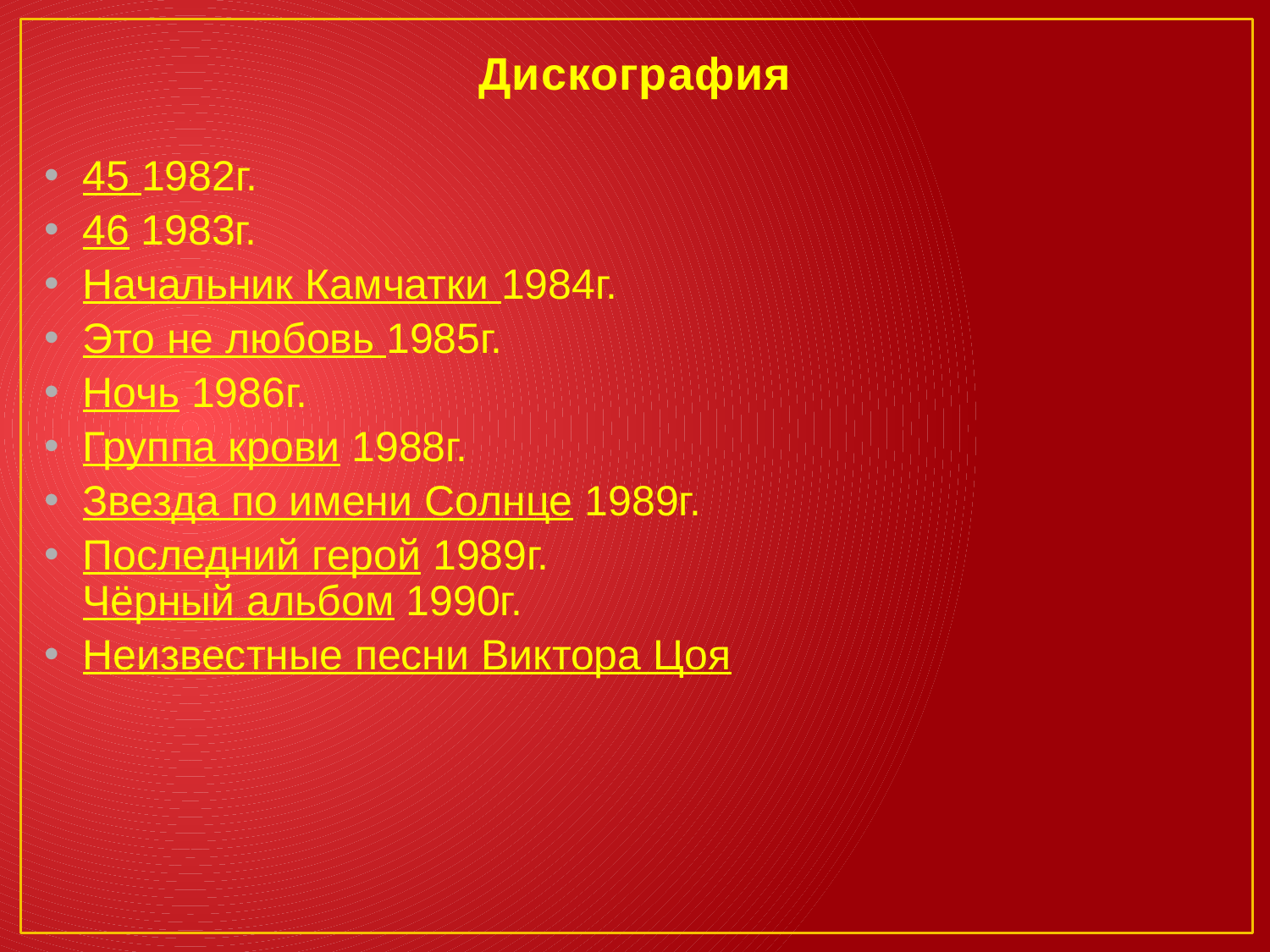

# Дискография
45 1982г.
46 1983г.
Начальник Камчатки 1984г.
Это не любовь 1985г.
Ночь 1986г.
Группа крови 1988г.
Звезда по имени Солнце 1989г.
Последний герой 1989г.
Чёрный альбом 1990г.
Неизвестные песни Виктора Цоя